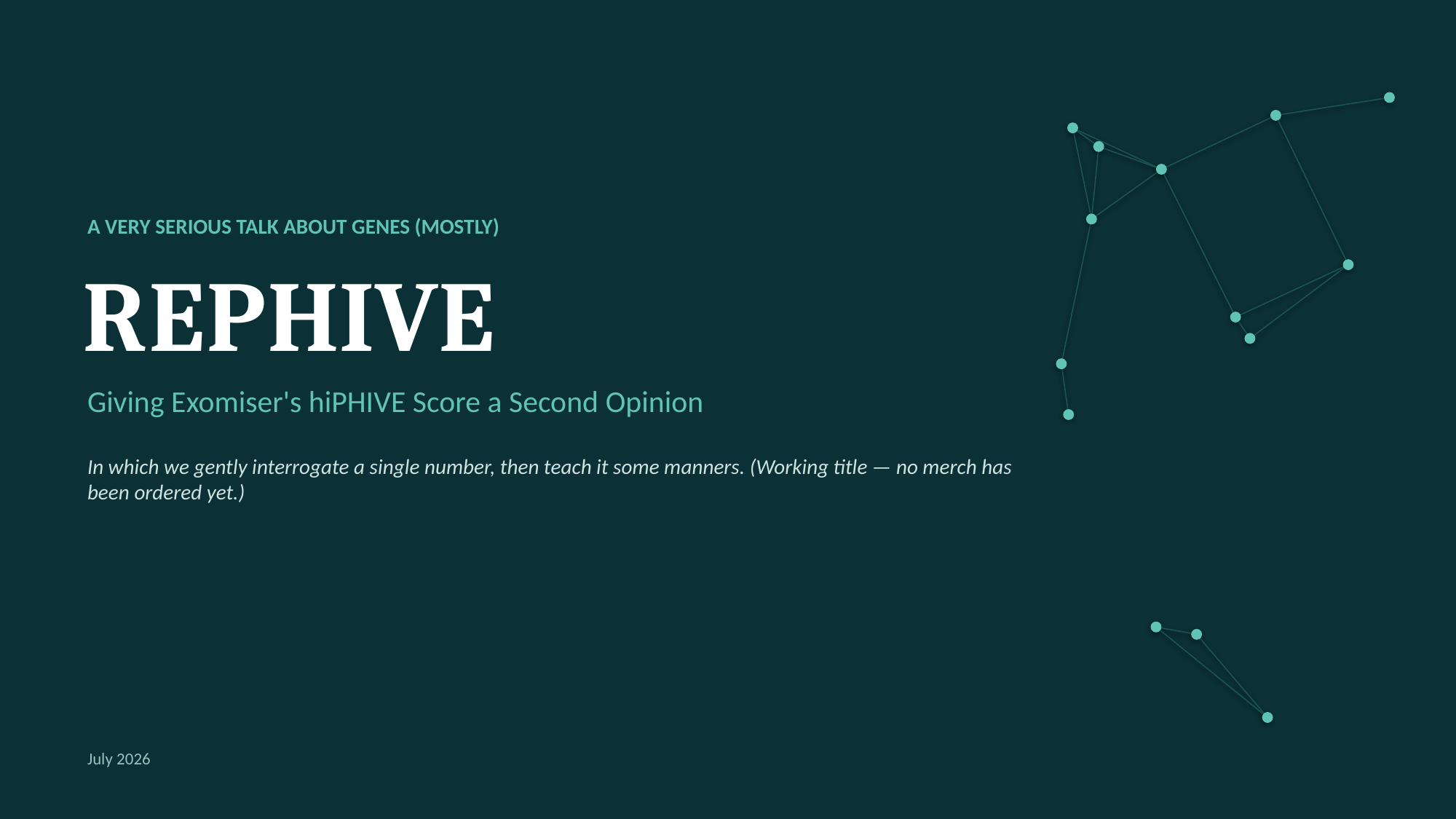

A VERY SERIOUS TALK ABOUT GENES (MOSTLY)

REPHIVE

Giving Exomiser's hiPHIVE Score a Second Opinion

In which we gently interrogate a single number, then teach it some manners. (Working title — no merch has been ordered yet.)

July 2026